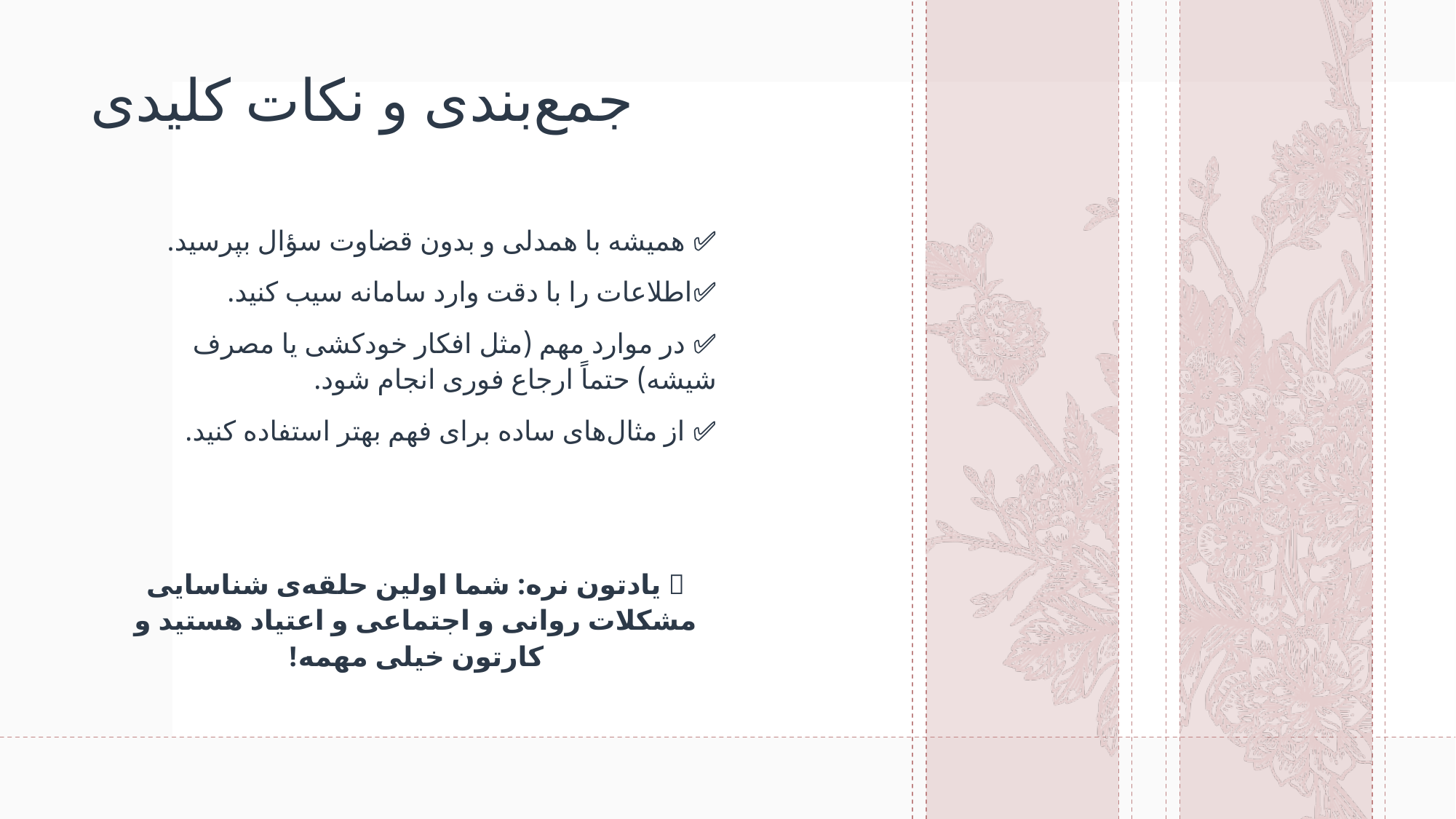

# جمع‌بندی و نکات کلیدی
✅ همیشه با همدلی و بدون قضاوت سؤال بپرسید.
✅اطلاعات را با دقت وارد سامانه سیب کنید.
✅ در موارد مهم (مثل افکار خودکشی یا مصرف شیشه) حتماً ارجاع فوری انجام شود.
✅ از مثال‌های ساده برای فهم بهتر استفاده کنید.

🟢 یادتون نره: شما اولین حلقه‌ی شناسایی مشکلات روانی و اجتماعی و اعتیاد هستید و کارتون خیلی مهمه!